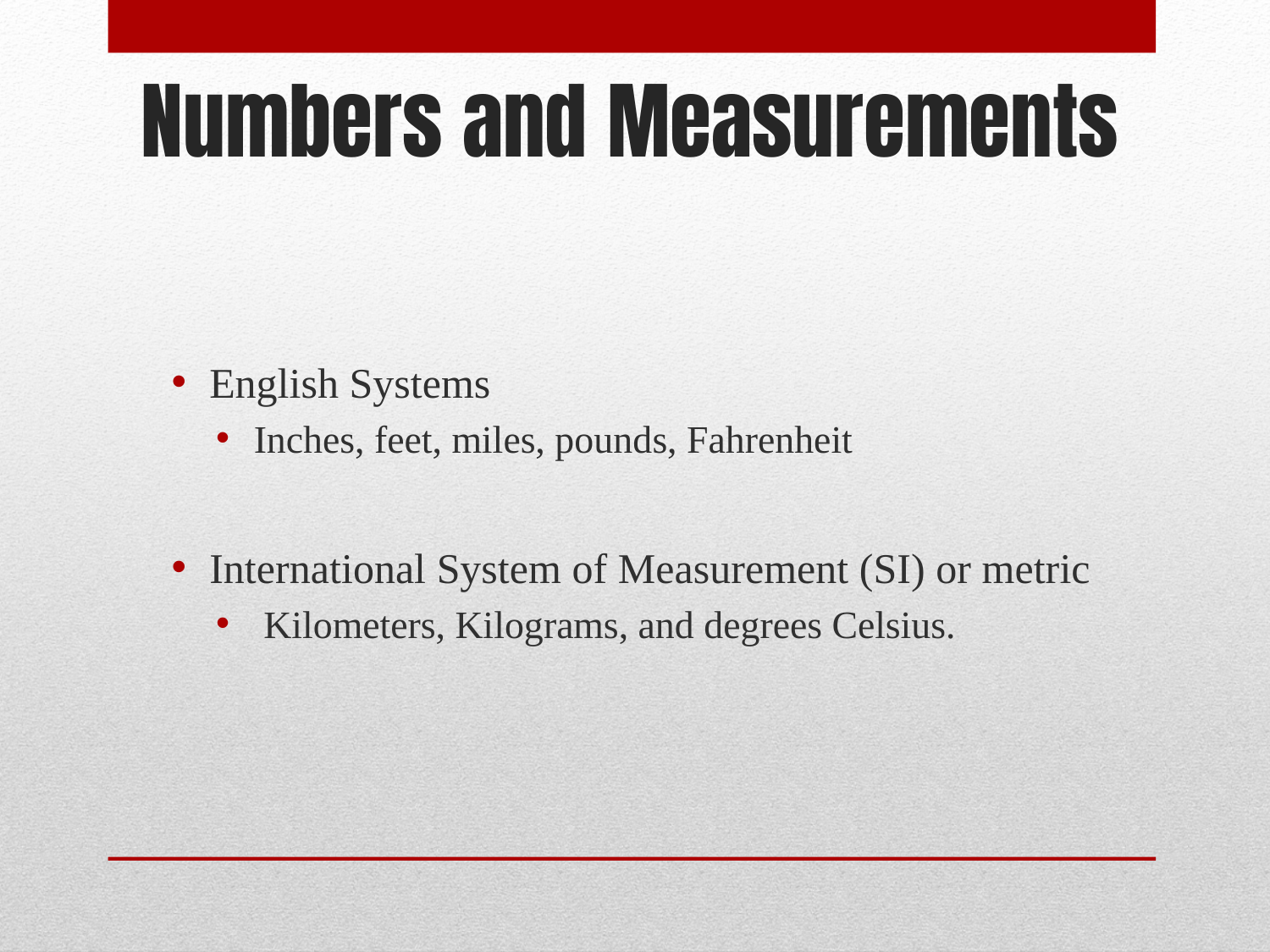

Numbers and Measurements
English Systems
Inches, feet, miles, pounds, Fahrenheit

International System of Measurement (SI) or metric
 Kilometers, Kilograms, and degrees Celsius.